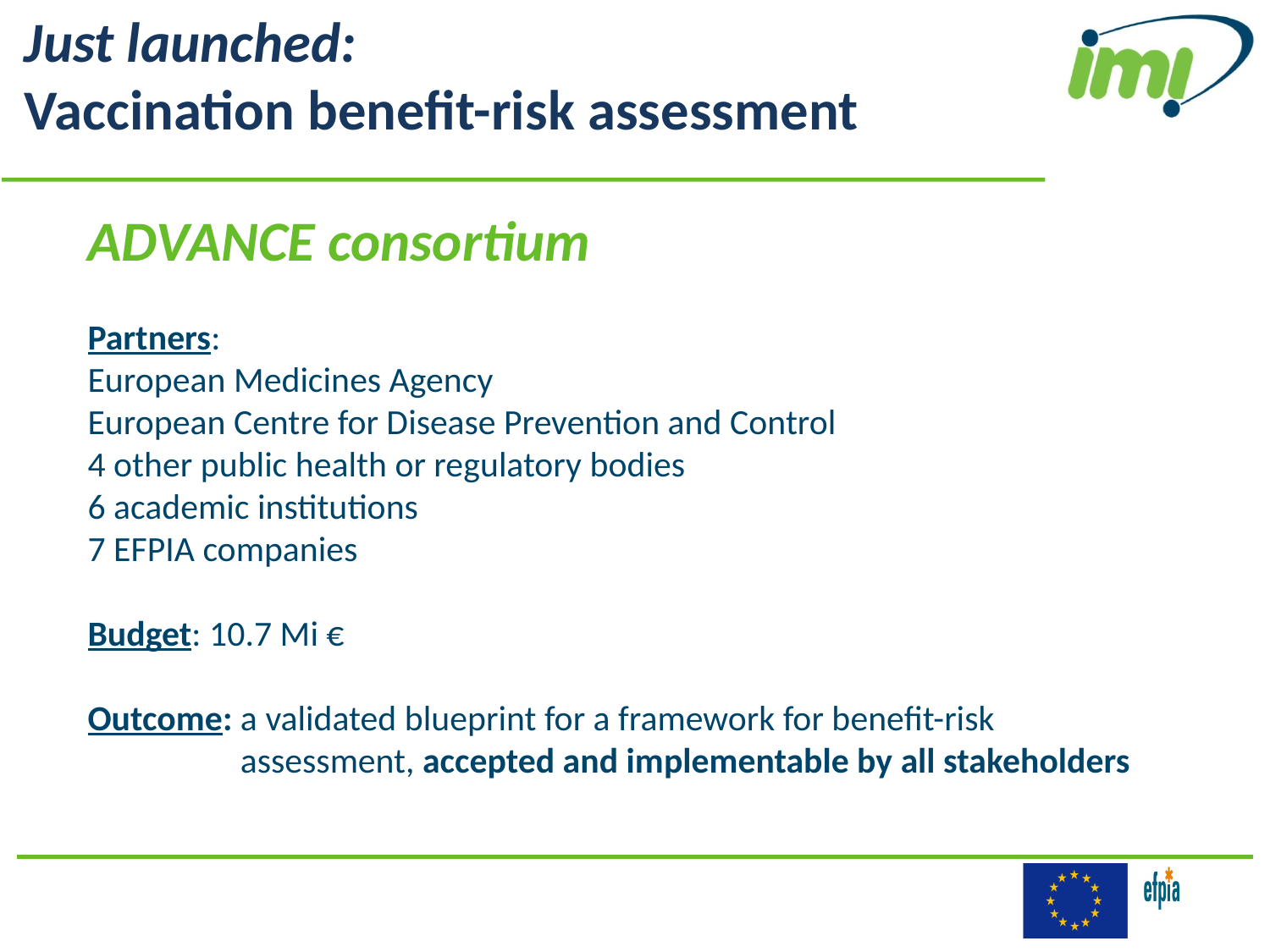

Just launched:
Vaccination benefit-risk assessment

ADVANCE consortium

Partners:
European Medicines Agency
European Centre for Disease Prevention and Control
4 other public health or regulatory bodies
6 academic institutions
7 EFPIA companies

Budget: 10.7 Mi €

Outcome: a validated blueprint for a framework for benefit-risk
                   assessment, accepted and implementable by all stakeholders